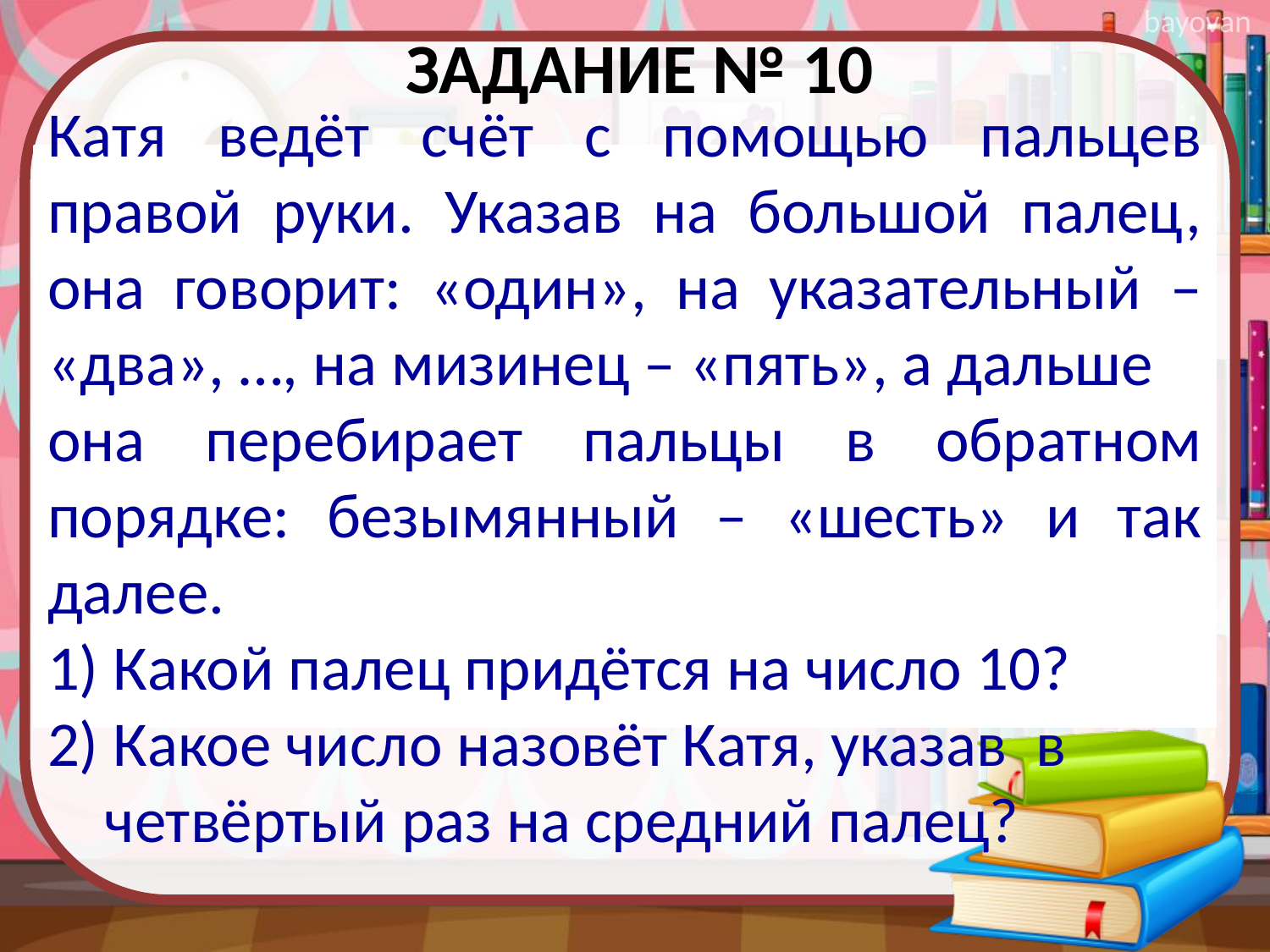

# Задание № 10

Катя ведёт счёт с помощью пальцев правой руки. Указав на большой палец, она говорит: «один», на указательный – «два», …, на мизинец – «пять», а дальше
она перебирает пальцы в обратном порядке: безымянный – «шесть» и так далее.
1) Какой палец придётся на число 10?
2) Какое число назовёт Катя, указав  в
    четвёртый раз на средний палец?